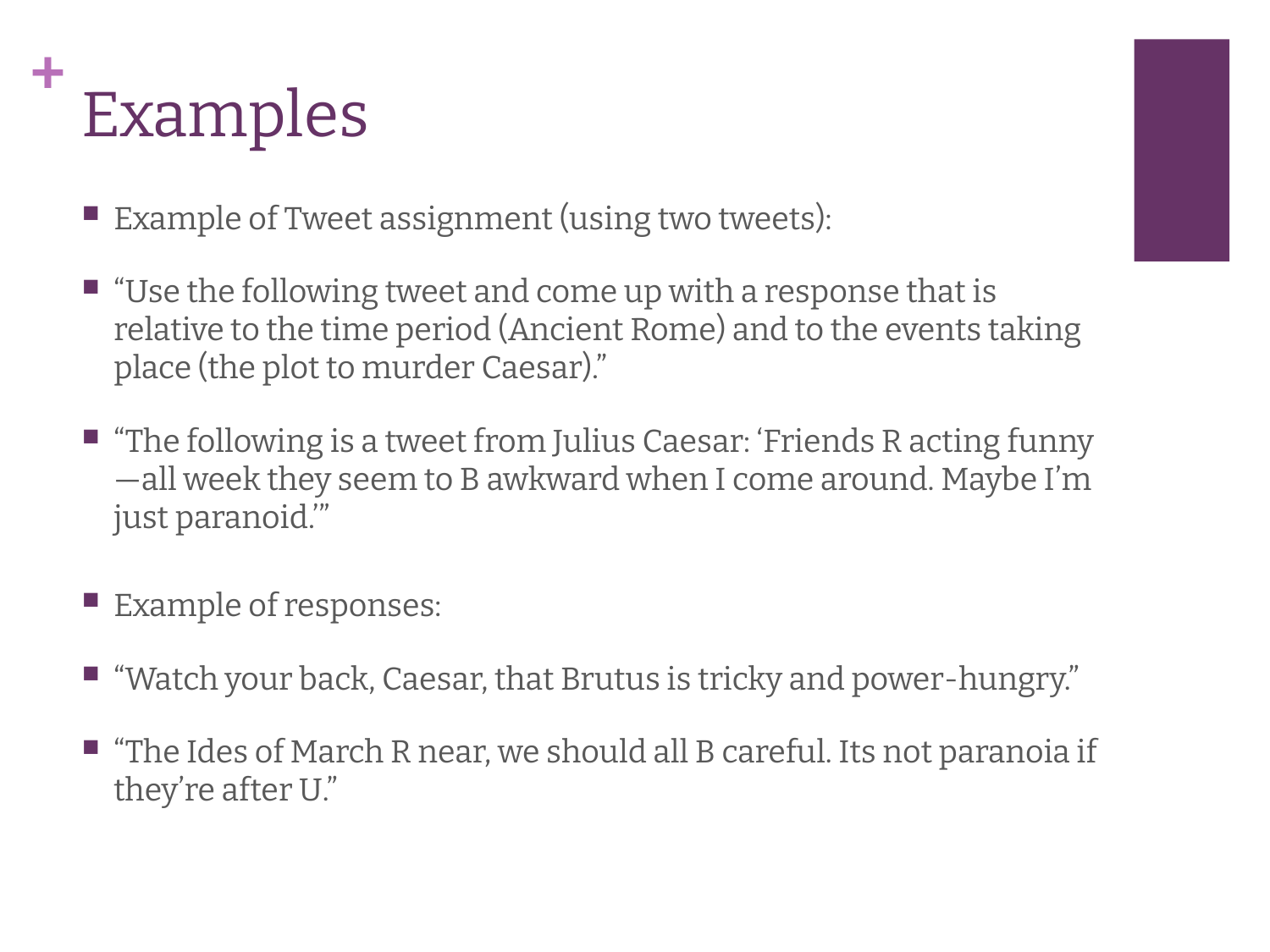

# Examples
Example of Tweet assignment (using two tweets):
“Use the following tweet and come up with a response that is relative to the time period (Ancient Rome) and to the events taking place (the plot to murder Caesar).”
“The following is a tweet from Julius Caesar: ‘Friends R acting funny—all week they seem to B awkward when I come around. Maybe I’m just paranoid.’”
Example of responses:
“Watch your back, Caesar, that Brutus is tricky and power-hungry.”
“The Ides of March R near, we should all B careful. Its not paranoia if they’re after U.”